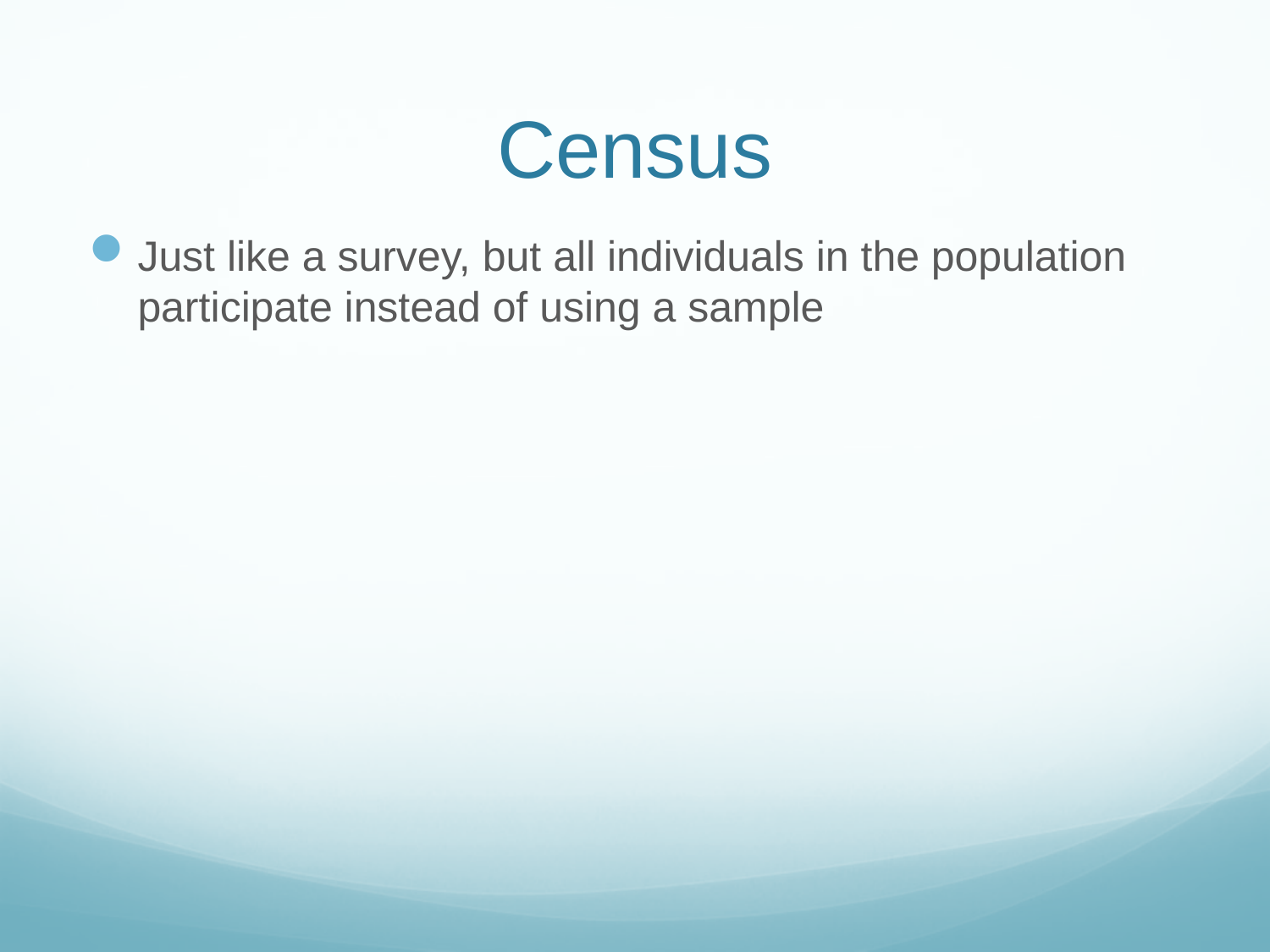

# Census
Just like a survey, but all individuals in the population participate instead of using a sample